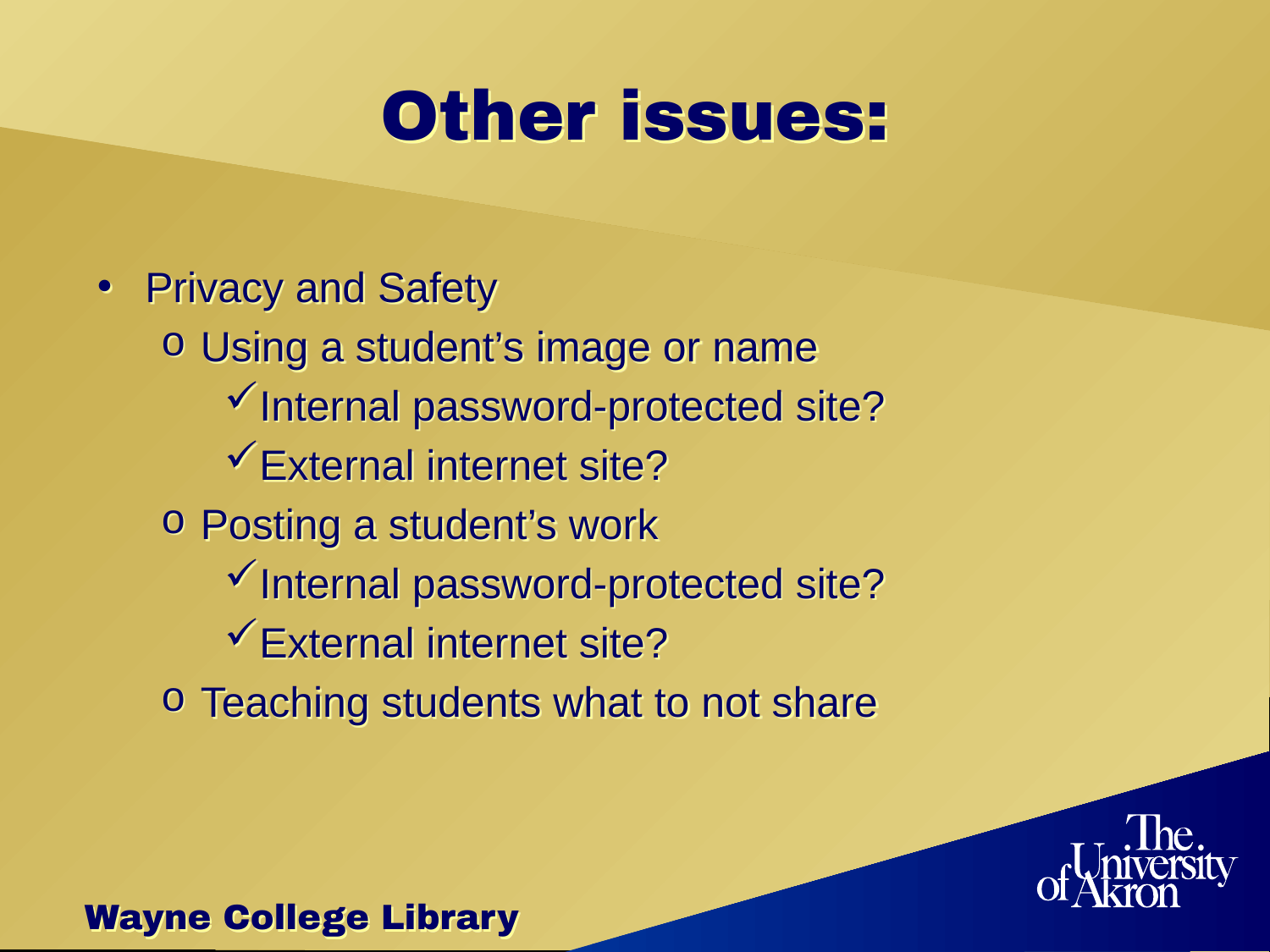

# Other issues:
Privacy and Safety
Using a student’s image or name
Internal password-protected site?
External internet site?
Posting a student’s work
Internal password-protected site?
External internet site?
Teaching students what to not share
Wayne College Library